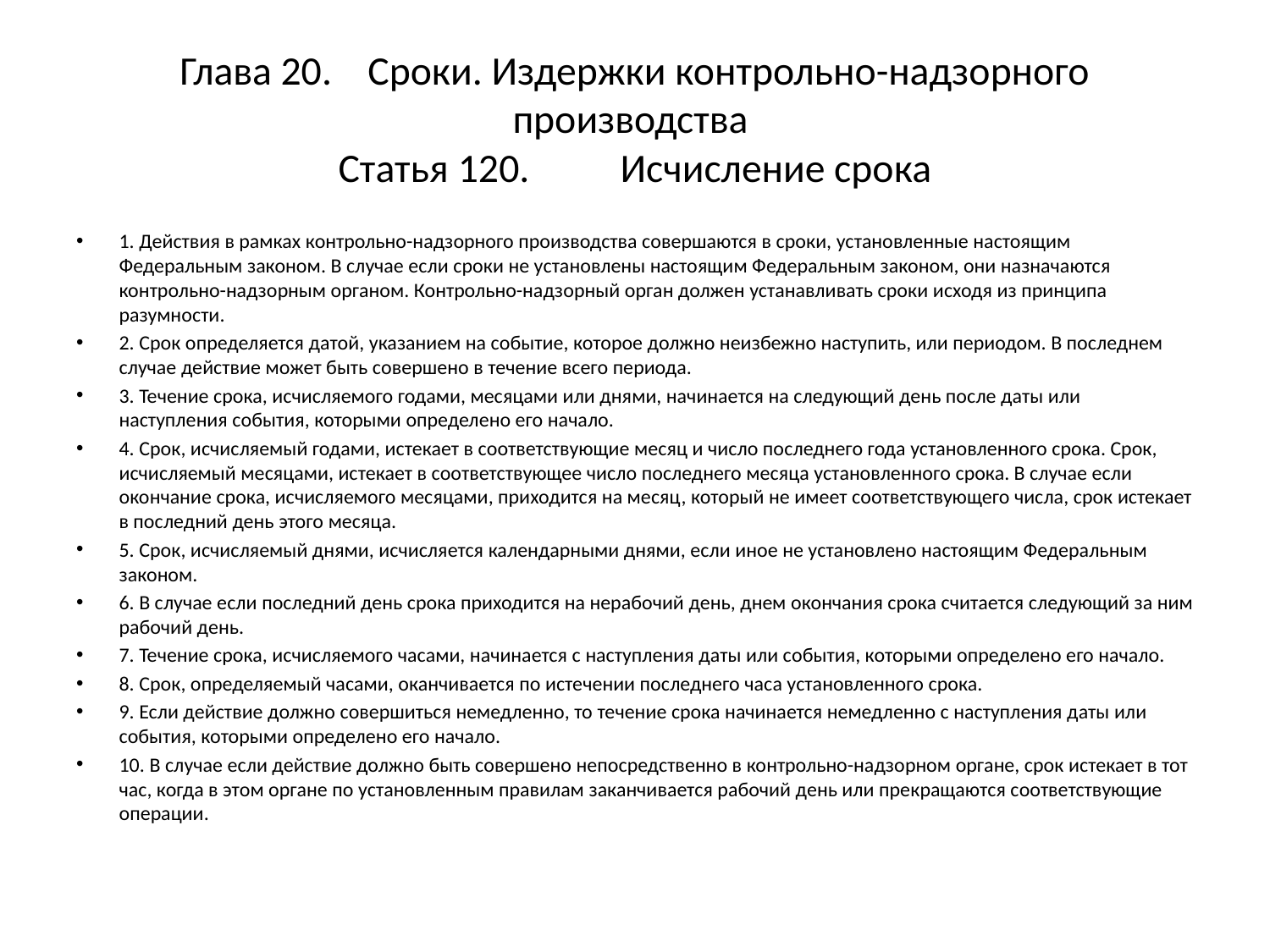

# Глава 20.	Сроки. Издержки контрольно-надзорного производства  Статья 120.	Исчисление срока
1. Действия в рамках контрольно-надзорного производства совершаются в сроки, установленные настоящим Федеральным законом. В случае если сроки не установлены настоящим Федеральным законом, они назначаются контрольно-надзорным органом. Контрольно-надзорный орган должен устанавливать сроки исходя из принципа разумности.
2. Срок определяется датой, указанием на событие, которое должно неизбежно наступить, или периодом. В последнем случае действие может быть совершено в течение всего периода.
3. Течение срока, исчисляемого годами, месяцами или днями, начинается на следующий день после даты или наступления события, которыми определено его начало.
4. Срок, исчисляемый годами, истекает в соответствующие месяц и число последнего года установленного срока. Срок, исчисляемый месяцами, истекает в соответствующее число последнего месяца установленного срока. В случае если окончание срока, исчисляемого месяцами, приходится на месяц, который не имеет соответствующего числа, срок истекает в последний день этого месяца.
5. Срок, исчисляемый днями, исчисляется календарными днями, если иное не установлено настоящим Федеральным законом.
6. В случае если последний день срока приходится на нерабочий день, днем окончания срока считается следующий за ним рабочий день.
7. Течение срока, исчисляемого часами, начинается с наступления даты или события, которыми определено его начало.
8. Срок, определяемый часами, оканчивается по истечении последнего часа установленного срока.
9. Если действие должно совершиться немедленно, то течение срока начинается немедленно с наступления даты или события, которыми определено его начало.
10. В случае если действие должно быть совершено непосредственно в контрольно-надзорном органе, срок истекает в тот час, когда в этом органе по установленным правилам заканчивается рабочий день или прекращаются соответствующие операции.